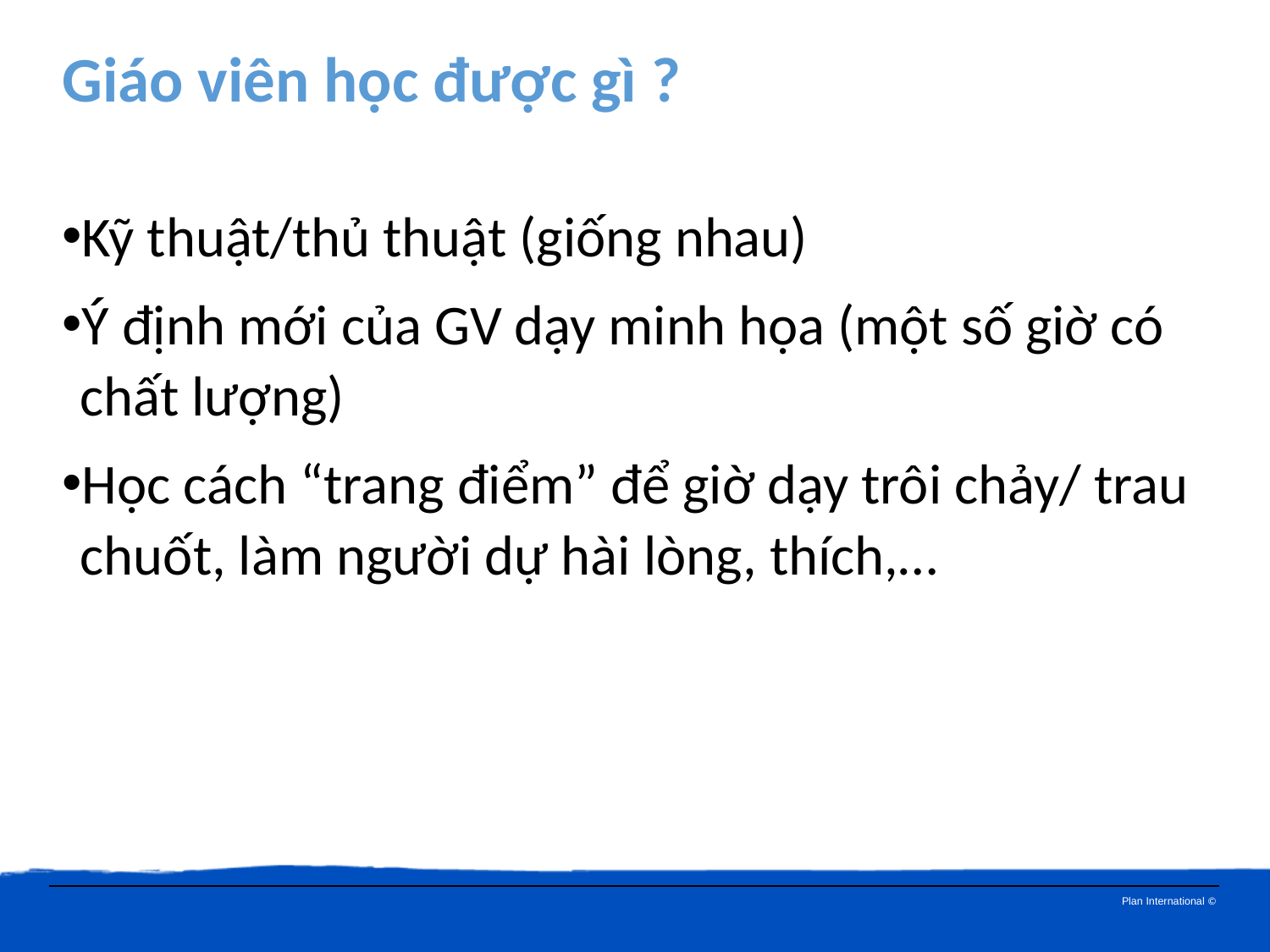

Giáo viên học được gì ?
Kỹ thuật/thủ thuật (giống nhau)
Ý định mới của GV dạy minh họa (một số giờ có chất lượng)
Học cách “trang điểm” để giờ dạy trôi chảy/ trau chuốt, làm người dự hài lòng, thích,…